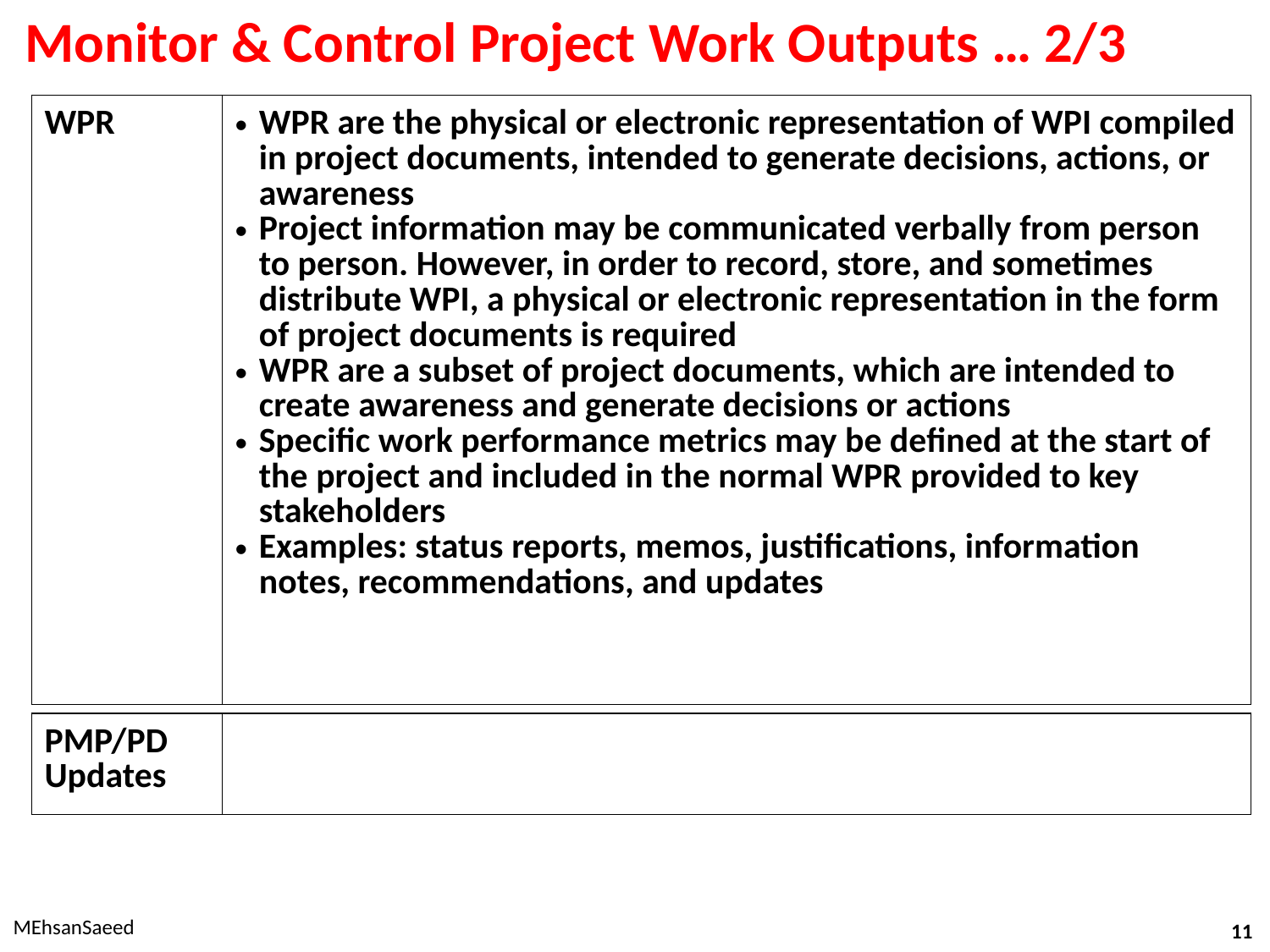

# Monitor & Control Project Work Outputs … 2/3
| WPR | WPR are the physical or electronic representation of WPI compiled in project documents, intended to generate decisions, actions, or awareness Project information may be communicated verbally from person to person. However, in order to record, store, and sometimes distribute WPI, a physical or electronic representation in the form of project documents is required WPR are a subset of project documents, which are intended to create awareness and generate decisions or actions Specific work performance metrics may be defined at the start of the project and included in the normal WPR provided to key stakeholders Examples: status reports, memos, justifications, information notes, recommendations, and updates |
| --- | --- |
| PMP/PD Updates |  |
| --- | --- |
MEhsanSaeed
11